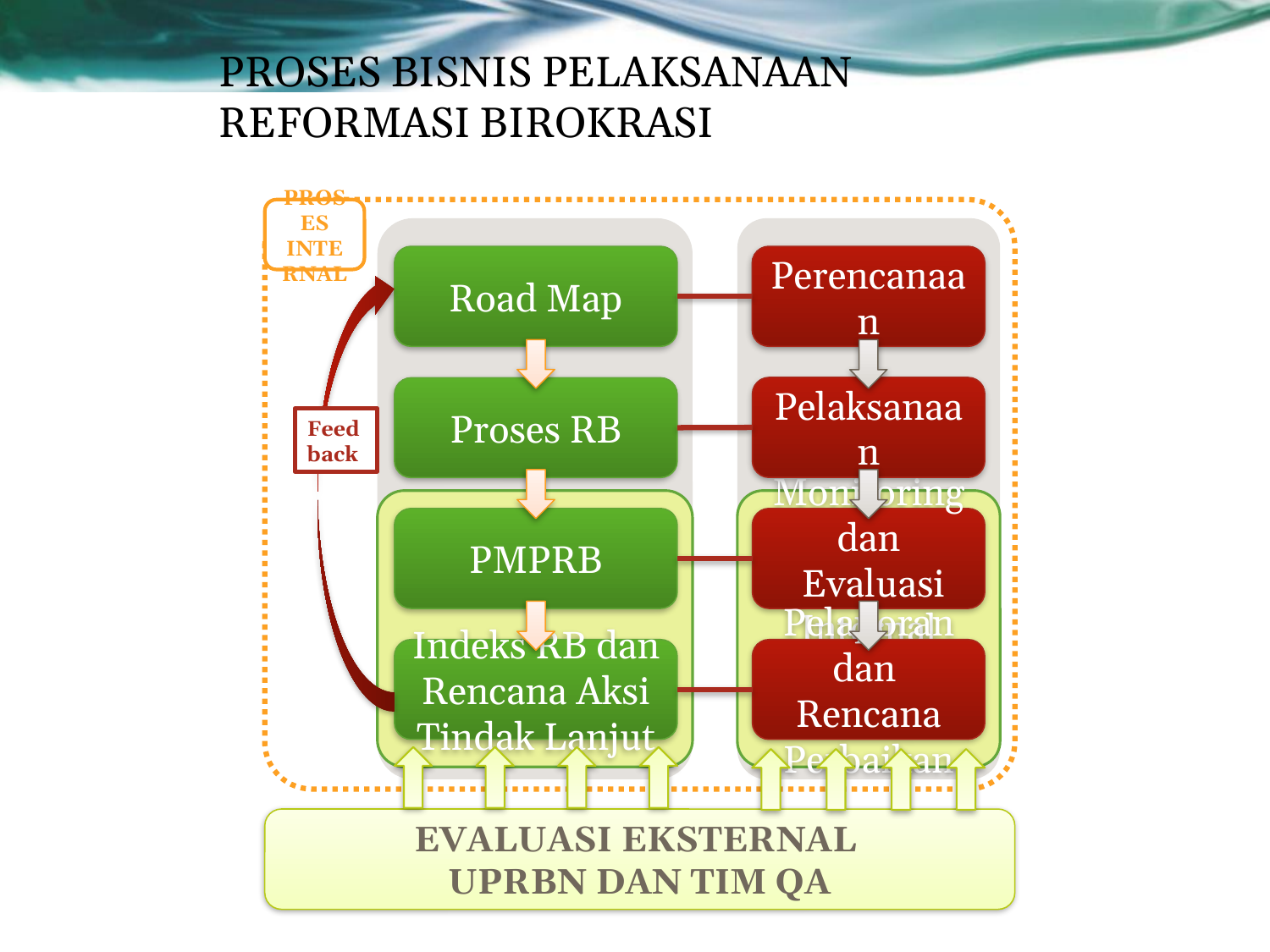

PROSES BISNIS PELAKSANAAN REFORMASI BIROKRASI

PROSES INTERNAL

Road Map
Perencanaan

Pelaksanaan
Proses RB
Feedback

PMPRB
Monitoring dan
 Evaluasi Internal

Indeks RB dan Rencana Aksi Tindak Lanjut
Pelaporan dan
Rencana Perbaikan

EVALUASI EKSTERNAL
UPRBN DAN TIM QA
15